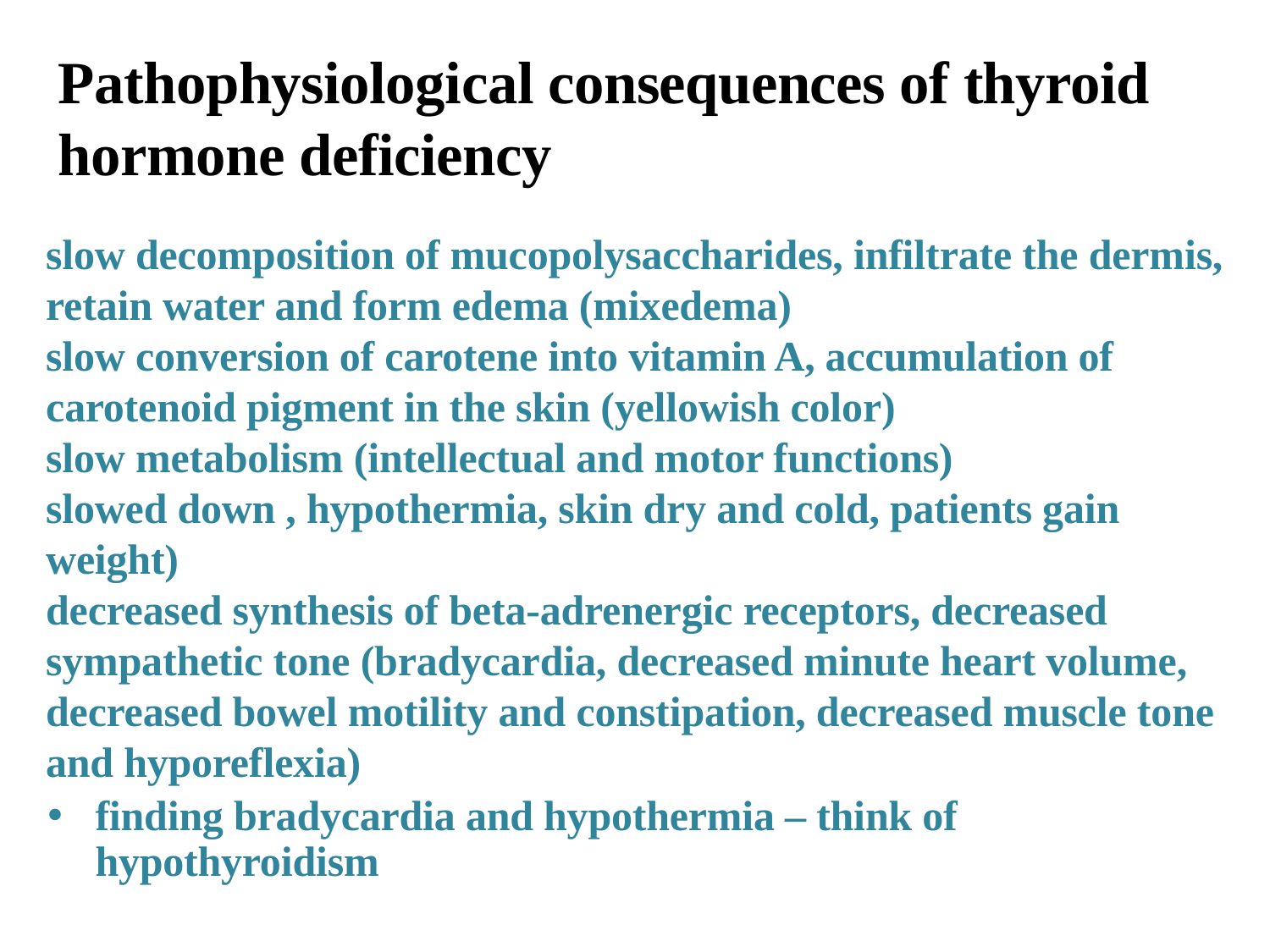

# Pathophysiological consequences of thyroid hormone deficiency

slow decomposition of mucopolysaccharides, infiltrate the dermis, retain water and form edema (mixedema)
slow conversion of carotene into vitamin A, accumulation of carotenoid pigment in the skin (yellowish color)
slow metabolism (intellectual and motor functions)
slowed down , hypothermia, skin dry and cold, patients gain weight)
decreased synthesis of beta-adrenergic receptors, decreased sympathetic tone (bradycardia, decreased minute heart volume, decreased bowel motility and constipation, decreased muscle tone and hyporeflexia)
finding bradycardia and hypothermia – think of hypothyroidism